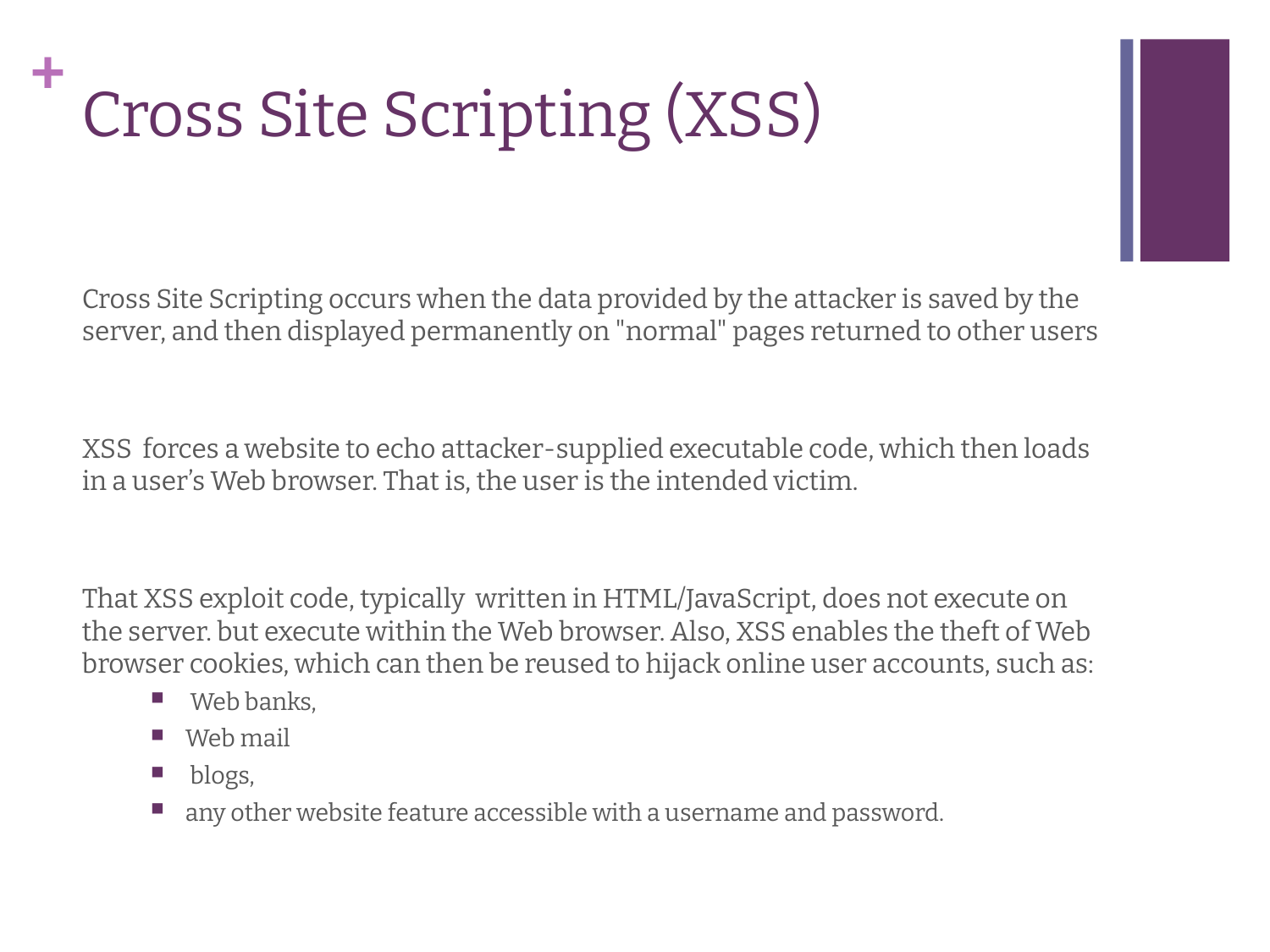

# Cross Site Scripting (XSS)
Cross Site Scripting occurs when the data provided by the attacker is saved by the server, and then displayed permanently on "normal" pages returned to other users

XSS  forces a website to echo attacker-supplied executable code, which then loads in a user’s Web browser. That is, the user is the intended victim.

That XSS exploit code, typically  written in HTML/JavaScript, does not execute on the server. but execute within the Web browser. Also, XSS enables the theft of Web browser cookies, which can then be reused to hijack online user accounts, such as:
 Web banks,
Web mail
 blogs,
any other website feature accessible with a username and password.